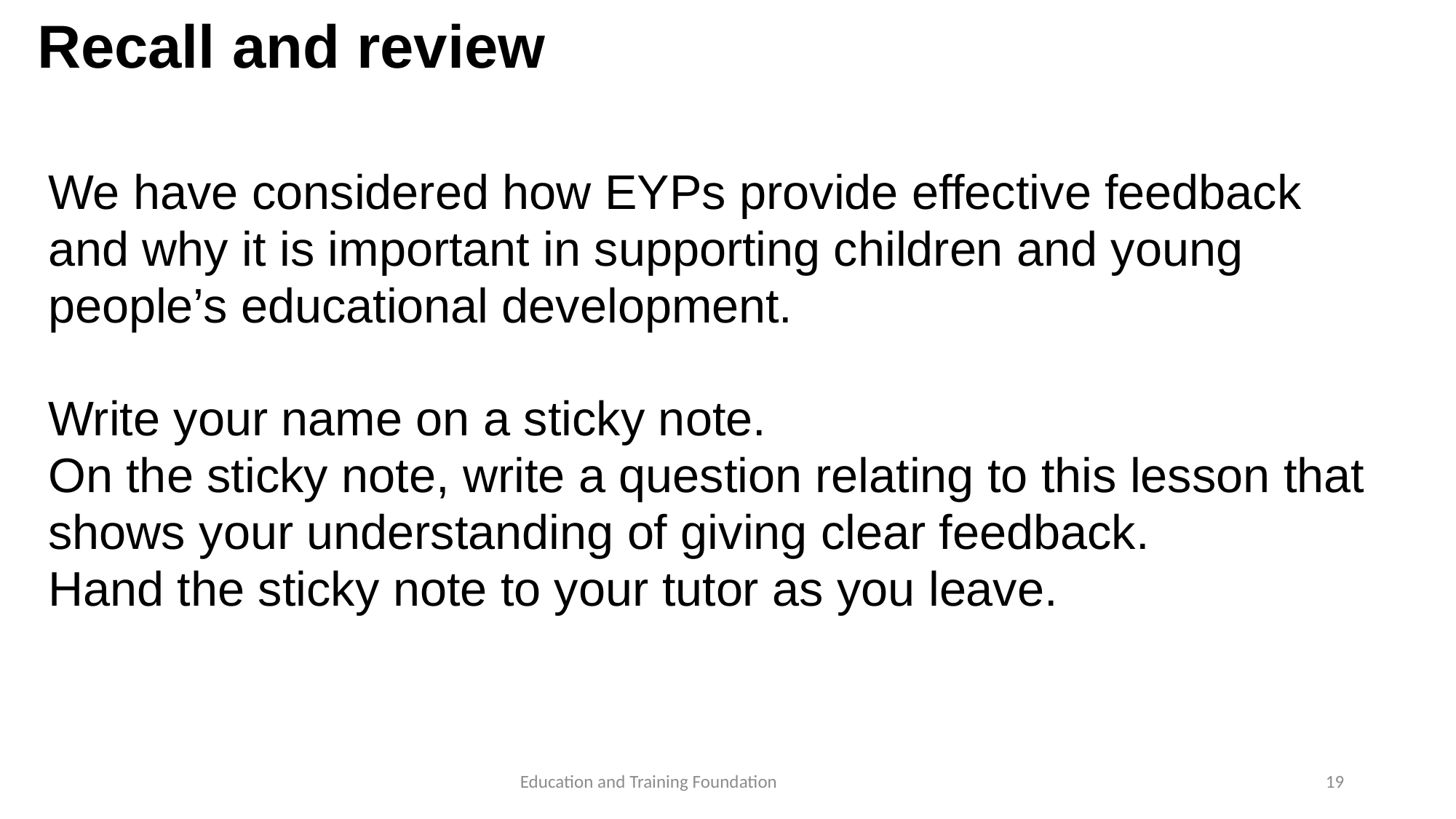

# Recall and review
We have considered how EYPs provide effective feedback and why it is important in supporting children and young people’s educational development.

Write your name on a sticky note.
On the sticky note, write a question relating to this lesson that shows your understanding of giving clear feedback.
Hand the sticky note to your tutor as you leave.

19
Education and Training Foundation